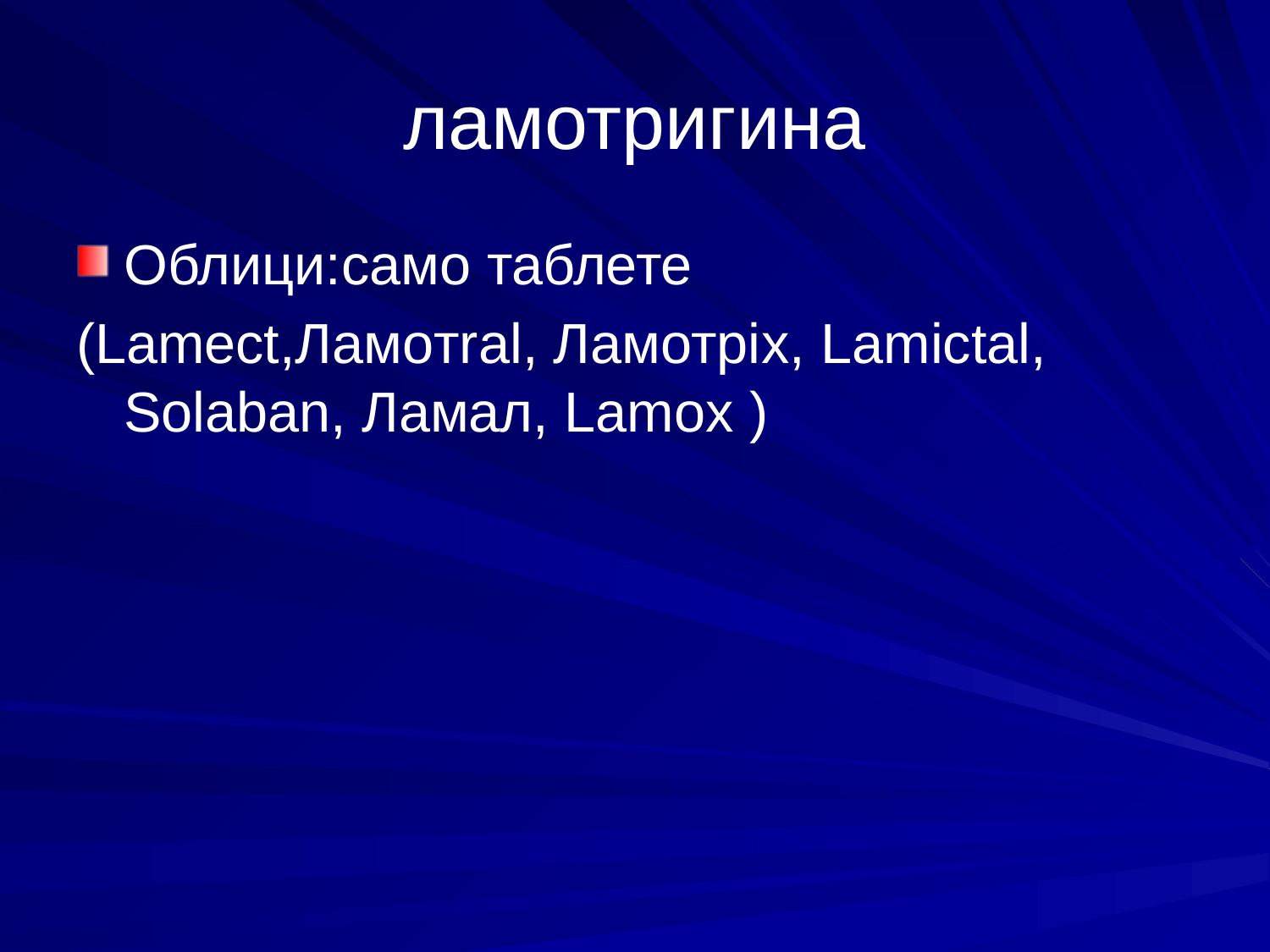

# ламотригина
Облици:само таблете
(Lamect,Ламoтrаl, Ламотрix, Lamictal, Solаbаn, Ламал, Lamоx )